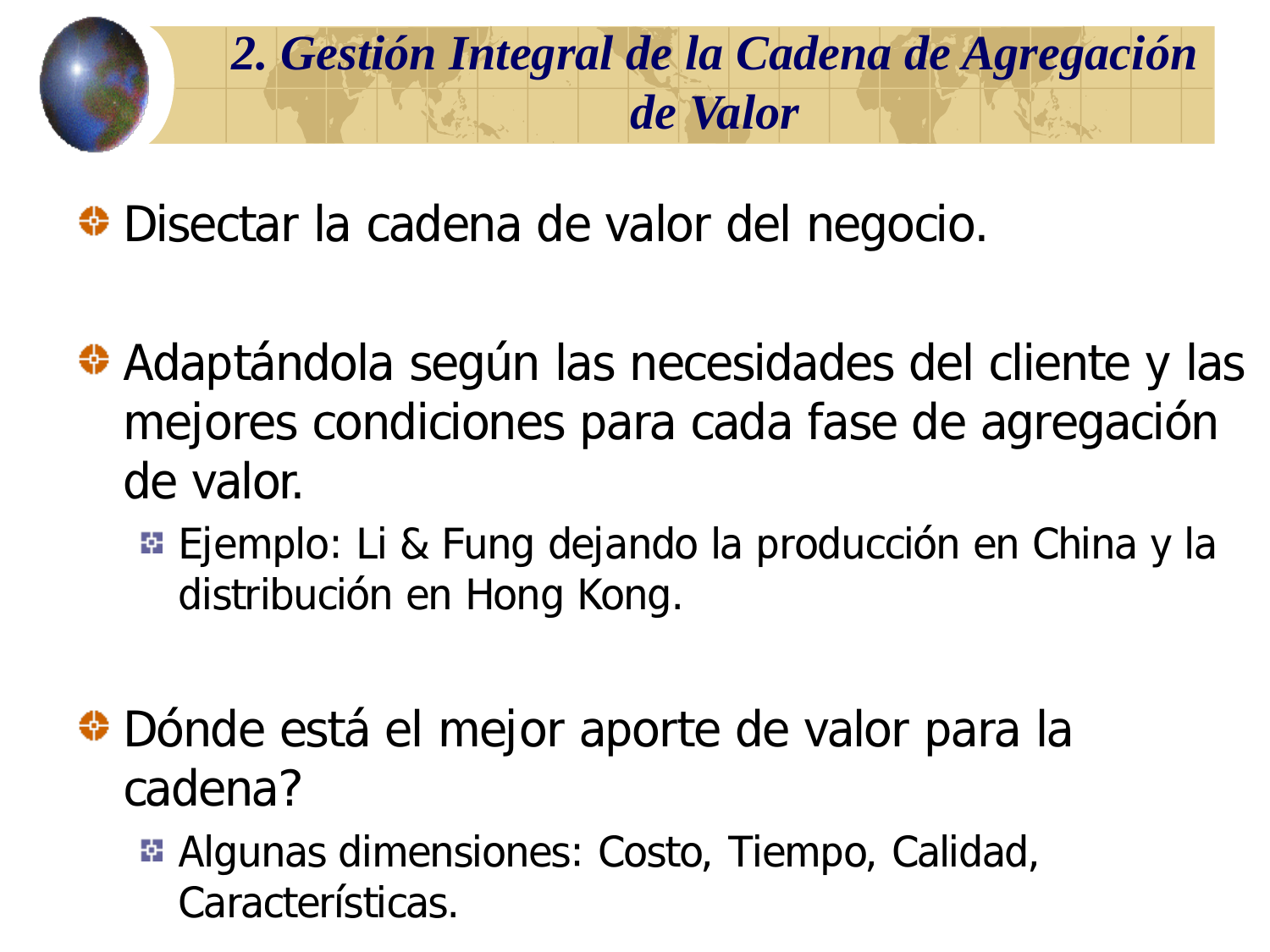

# 2. Gestión Integral de la Cadena de Agregación de Valor
Disectar la cadena de valor del negocio.

Adaptándola según las necesidades del cliente y las mejores condiciones para cada fase de agregación de valor.
Ejemplo: Li & Fung dejando la producción en China y la distribución en Hong Kong.

Dónde está el mejor aporte de valor para la cadena?
Algunas dimensiones: Costo, Tiempo, Calidad, Características.